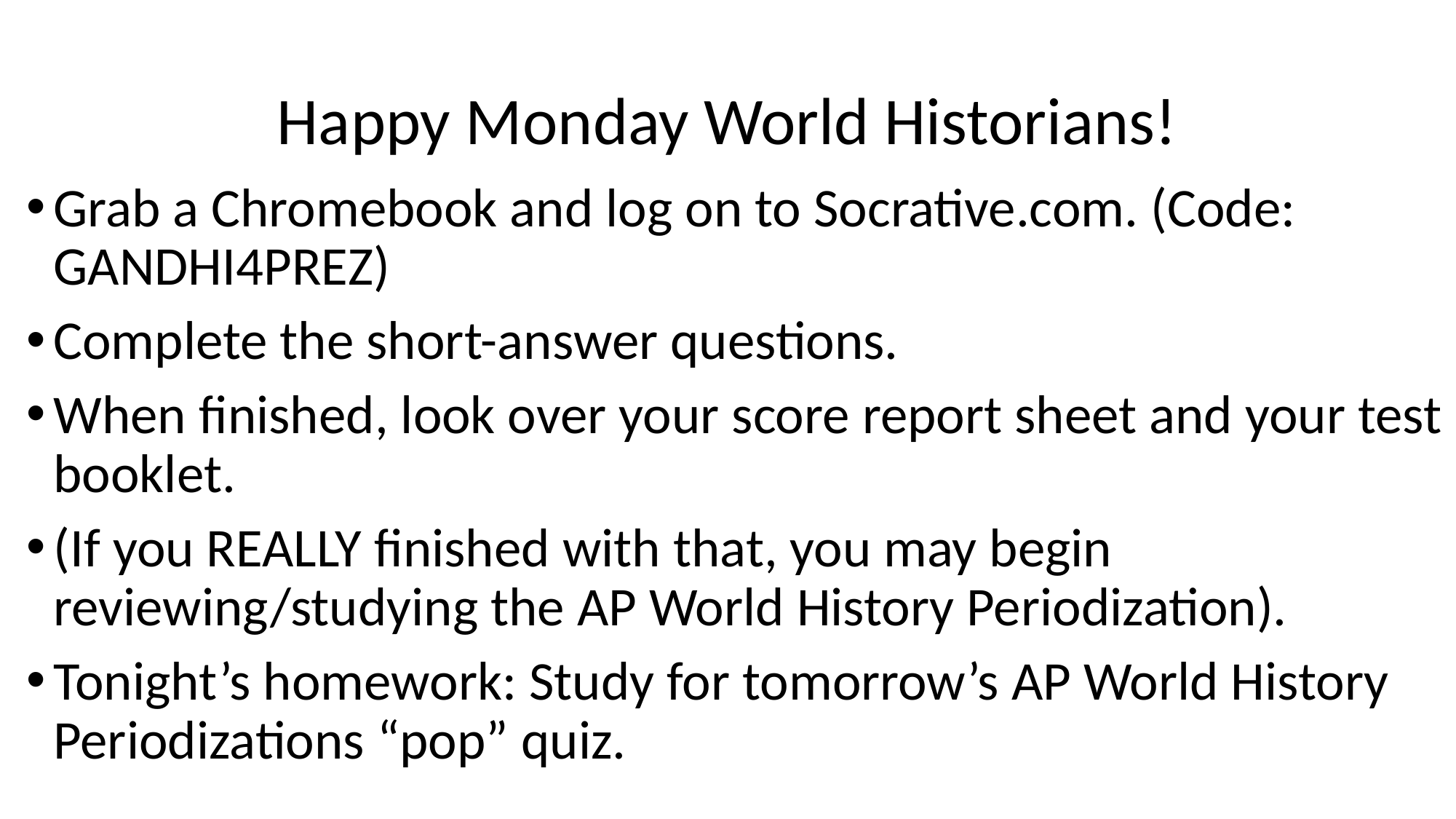

# Happy Monday World Historians!
Grab a Chromebook and log on to Socrative.com. (Code: GANDHI4PREZ)
Complete the short-answer questions.
When finished, look over your score report sheet and your test booklet.
(If you REALLY finished with that, you may begin reviewing/studying the AP World History Periodization).
Tonight’s homework: Study for tomorrow’s AP World History Periodizations “pop” quiz.